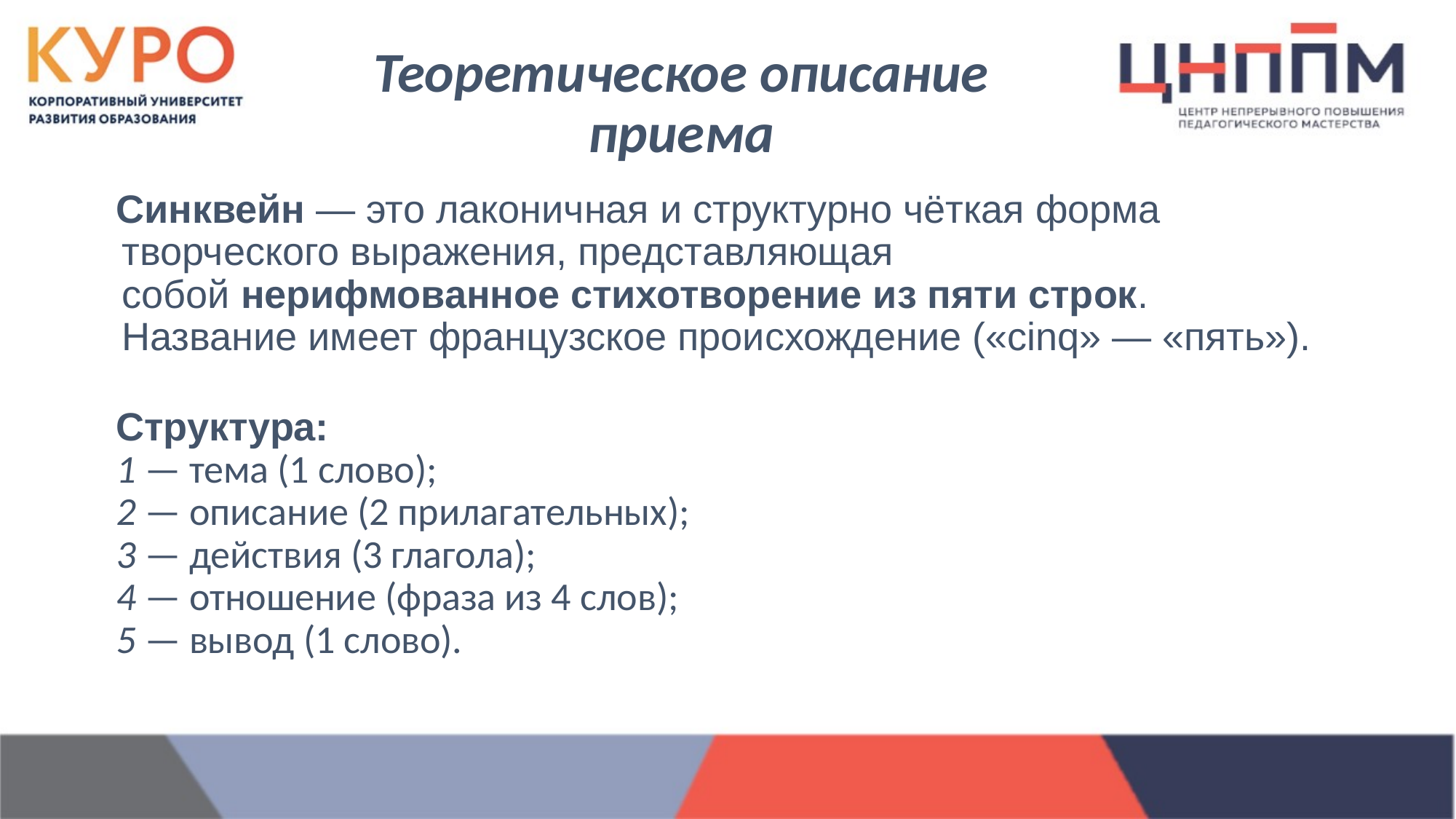

# Теоретическое описание приема
Синквейн — это лаконичная и структурно чёткая форма творческого выражения, представляющая собой нерифмованное стихотворение из пяти строк. Название имеет французское происхождение («cinq» — «пять»).
Структура:
1 — тема (1 слово);
2 — описание (2 прилагательных);
3 — действия (3 глагола);
4 — отношение (фраза из 4 слов);
5 — вывод (1 слово).